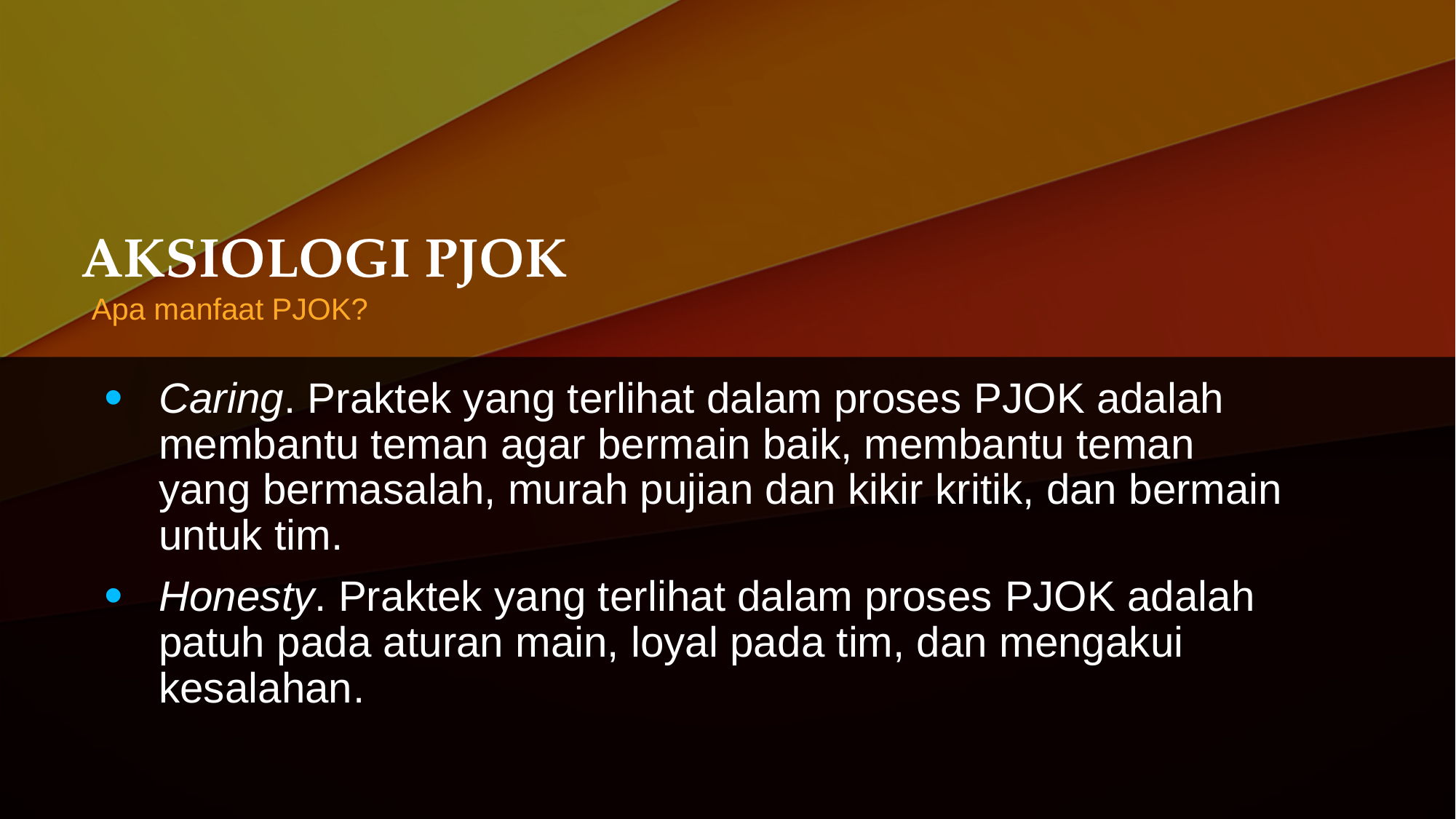

# AKSIOLOGI PJOK
Apa manfaat PJOK?
Caring. Praktek yang terlihat dalam proses PJOK adalah membantu teman agar bermain baik, membantu teman yang bermasalah, murah pujian dan kikir kritik, dan bermain untuk tim.
Honesty. Praktek yang terlihat dalam proses PJOK adalah patuh pada aturan main, loyal pada tim, dan mengakui kesalahan.